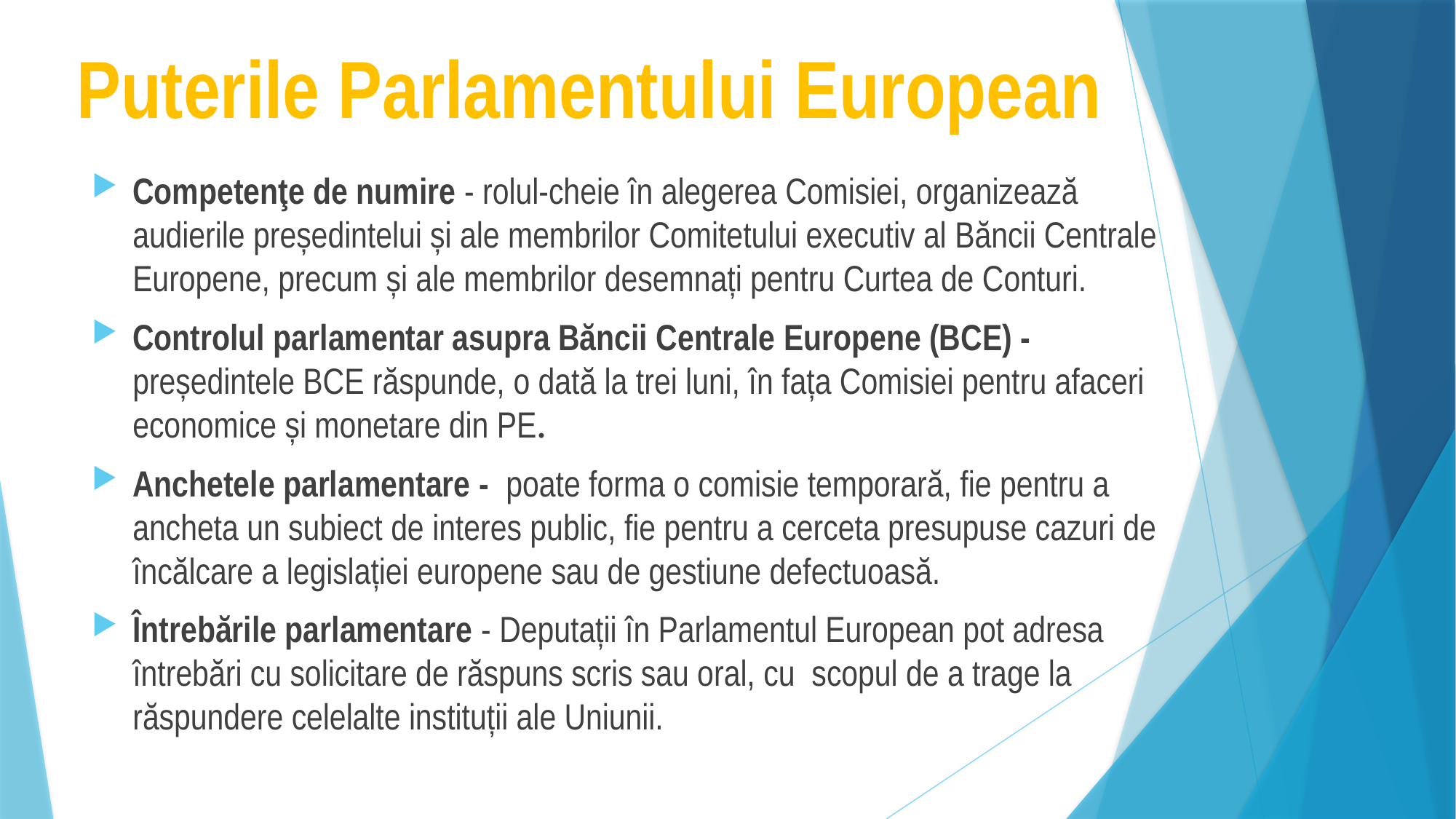

# Puterile Parlamentului European
Competenţe de numire - rolul-cheie în alegerea Comisiei, organizează audierile președintelui și ale membrilor Comitetului executiv al Băncii Centrale Europene, precum și ale membrilor desemnați pentru Curtea de Conturi.
Controlul parlamentar asupra Băncii Centrale Europene (BCE) -  președintele BCE răspunde, o dată la trei luni, în fața Comisiei pentru afaceri economice și monetare din PE.
Anchetele parlamentare -  poate forma o comisie temporară, fie pentru a ancheta un subiect de interes public, fie pentru a cerceta presupuse cazuri de încălcare a legislației europene sau de gestiune defectuoasă.
Întrebările parlamentare - Deputații în Parlamentul European pot adresa întrebări cu solicitare de răspuns scris sau oral, cu  scopul de a trage la răspundere celelalte instituții ale Uniunii.